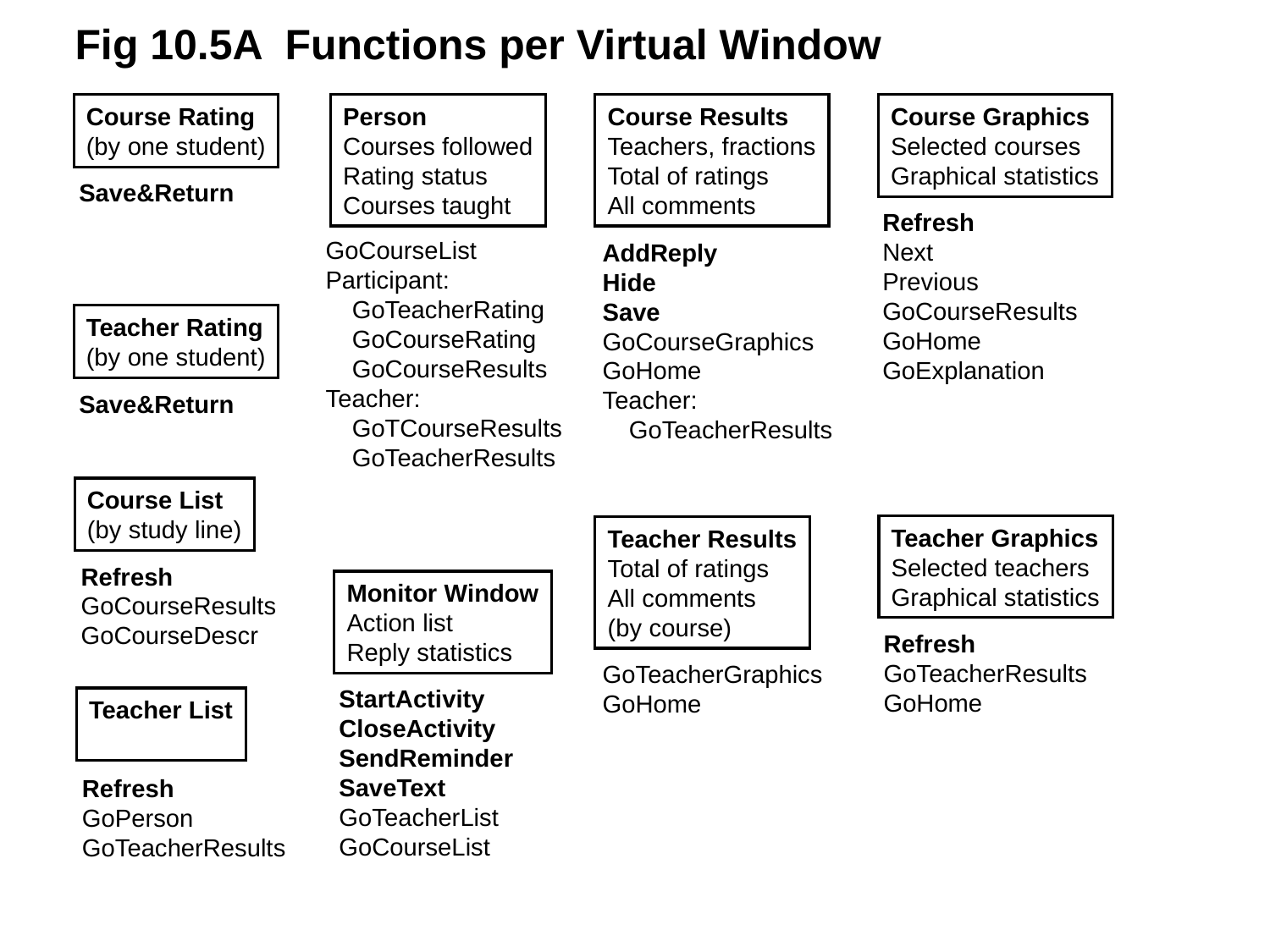

Fig 10.5A  Functions per Virtual Window
Course Rating
(by one student)
Save&Return
Person
Courses followed
Rating status
Courses taught
GoCourseList
Participant:
	GoTeacherRating
	GoCourseRating
	GoCourseResults
Teacher:
	GoTCourseResults
	GoTeacherResults
Course Results
Teachers, fractions
Total of ratings
All comments
AddReply
Hide
Save
GoCourseGraphics
GoHome
Teacher:
	GoTeacherResults
Course Graphics
Selected courses
Graphical statistics
Refresh
Next
Previous
GoCourseResults
GoHome
GoExplanation
Teacher Rating
(by one student)
Save&Return
Course List
(by study line)
Refresh
GoCourseResults
GoCourseDescr
Teacher Graphics
Selected teachers
Graphical statistics
Refresh
GoTeacherResults
GoHome
Teacher Results
Total of ratings
All comments
(by course)
GoTeacherGraphics
GoHome
Monitor Window
Action list
Reply statistics
StartActivity
CloseActivity
SendReminder
SaveText
GoTeacherList
GoCourseList
Teacher List

Refresh
GoPerson
GoTeacherResults